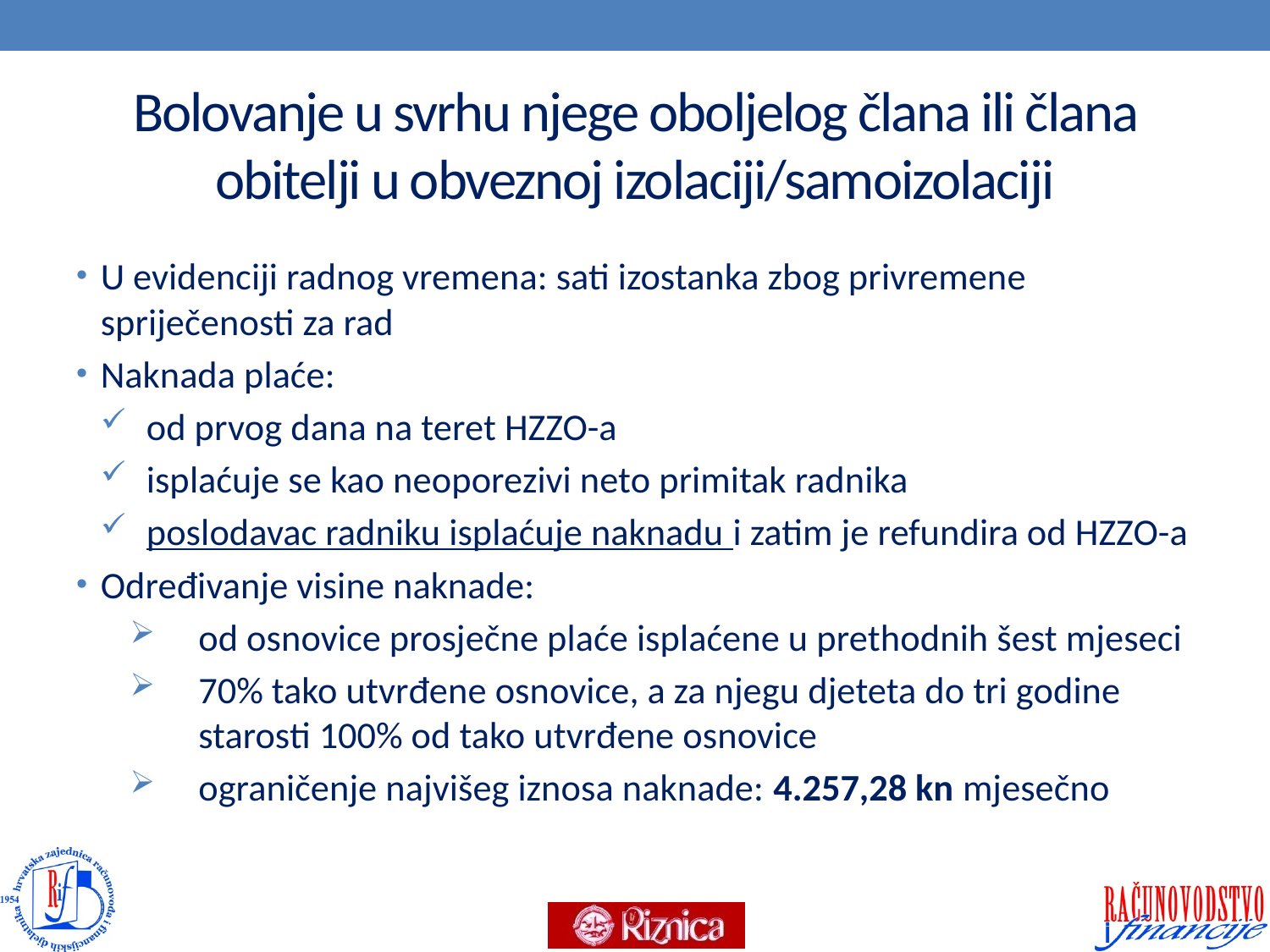

# Bolovanje u svrhu njege oboljelog člana ili člana obitelji u obveznoj izolaciji/samoizolaciji
U evidenciji radnog vremena: sati izostanka zbog privremene spriječenosti za rad
Naknada plaće:
od prvog dana na teret HZZO-a
isplaćuje se kao neoporezivi neto primitak radnika
poslodavac radniku isplaćuje naknadu i zatim je refundira od HZZO-a
Određivanje visine naknade:
od osnovice prosječne plaće isplaćene u prethodnih šest mjeseci
70% tako utvrđene osnovice, a za njegu djeteta do tri godine starosti 100% od tako utvrđene osnovice
ograničenje najvišeg iznosa naknade: 4.257,28 kn mjesečno